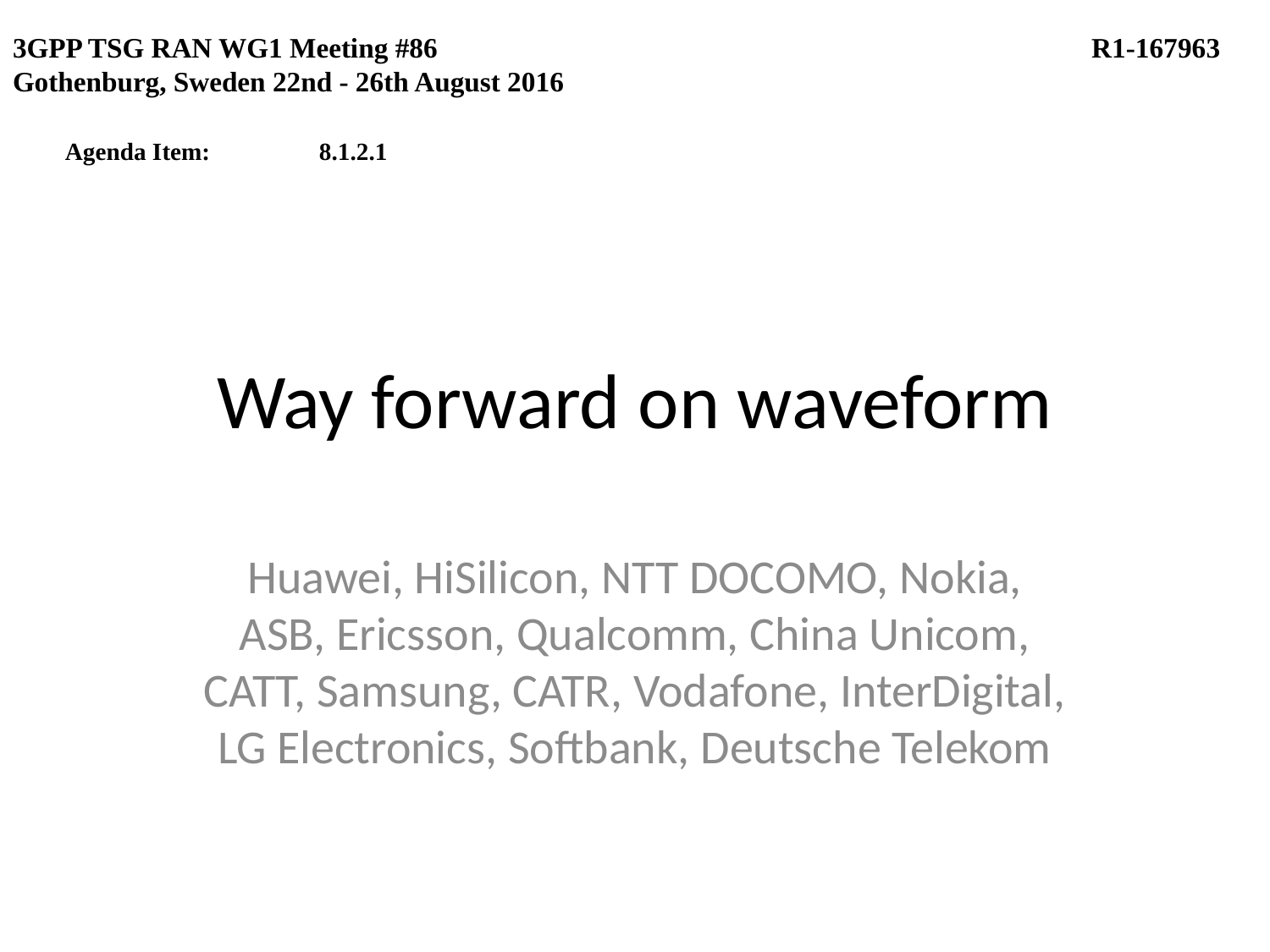

3GPP TSG RAN WG1 Meeting #86					         R1-167963
Gothenburg, Sweden 22nd - 26th August 2016

Agenda Item:	8.1.2.1

# Way forward on waveform
Huawei, HiSilicon, NTT DOCOMO, Nokia, ASB, Ericsson, Qualcomm, China Unicom, CATT, Samsung, CATR, Vodafone, InterDigital, LG Electronics, Softbank, Deutsche Telekom